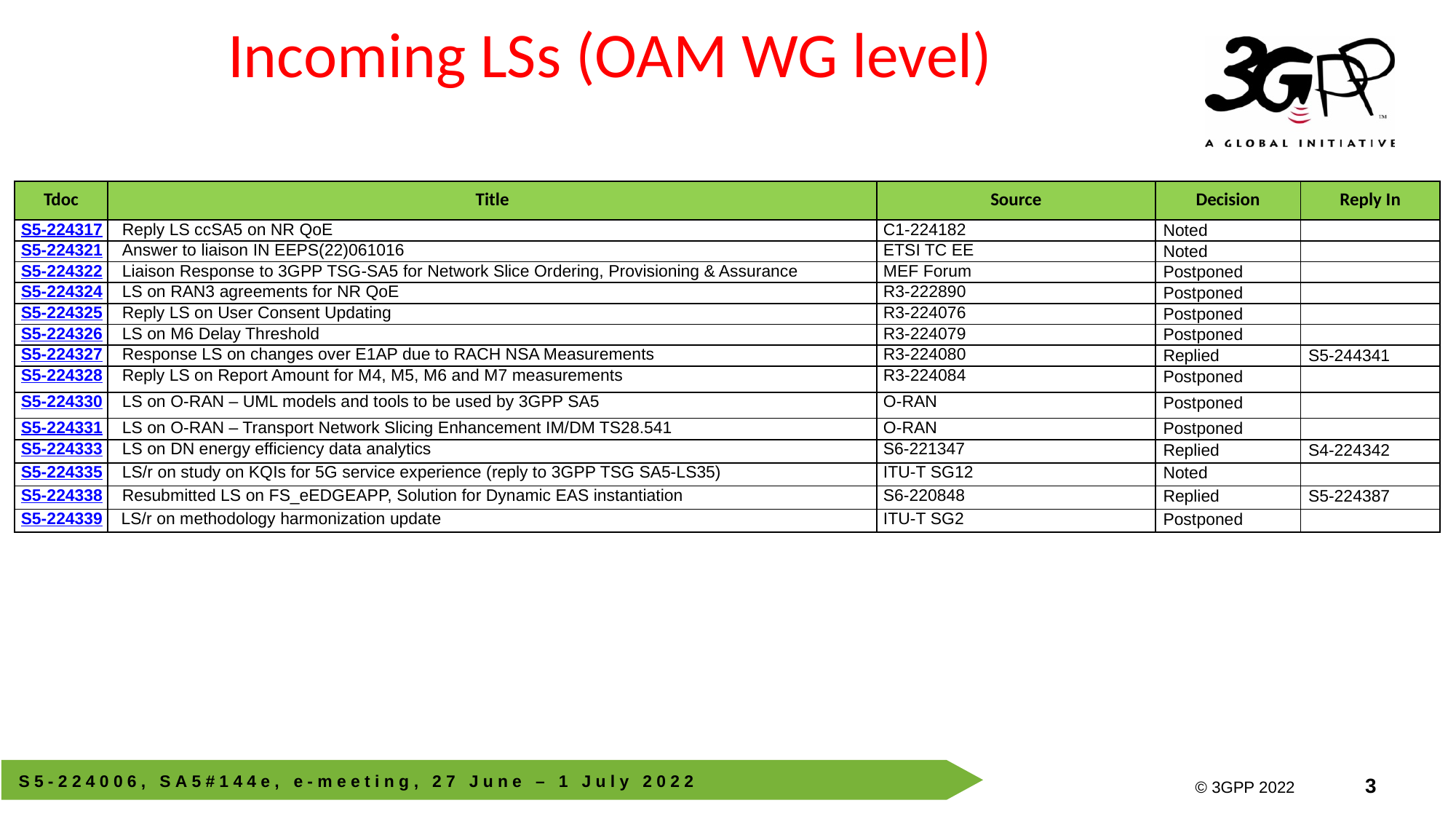

# Incoming LSs (OAM WG level)
| Tdoc | Title | Source | Decision | Reply In |
| --- | --- | --- | --- | --- |
| S5-224317 | Reply LS ccSA5 on NR QoE | C1-224182 | Noted |  |
| S5-224321 | Answer to liaison IN EEPS(22)061016 | ETSI TC EE | Noted |  |
| S5-224322 | Liaison Response to 3GPP TSG-SA5 for Network Slice Ordering, Provisioning & Assurance | MEF Forum | Postponed |  |
| S5-224324 | LS on RAN3 agreements for NR QoE | R3-222890 | Postponed |  |
| S5-224325 | Reply LS on User Consent Updating | R3-224076 | Postponed |  |
| S5-224326 | LS on M6 Delay Threshold | R3-224079 | Postponed |  |
| S5-224327 | Response LS on changes over E1AP due to RACH NSA Measurements | R3-224080 | Replied | S5-244341 |
| S5-224328 | Reply LS on Report Amount for M4, M5, M6 and M7 measurements | R3-224084 | Postponed |  |
| S5-224330 | LS on O-RAN – UML models and tools to be used by 3GPP SA5 | O-RAN | Postponed |  |
| S5-224331 | LS on O-RAN – Transport Network Slicing Enhancement IM/DM TS28.541 | O-RAN | Postponed |  |
| S5-224333 | LS on DN energy efficiency data analytics | S6-221347 | Replied | S4-224342 |
| S5-224335 | LS/r on study on KQIs for 5G service experience (reply to 3GPP TSG SA5-LS35) | ITU-T SG12 | Noted |  |
| S5-224338 | Resubmitted LS on FS\_eEDGEAPP, Solution for Dynamic EAS instantiation | S6-220848 | Replied | S5-224387 |
| S5-224339 | LS/r on methodology harmonization update | ITU-T SG2 | Postponed |  |